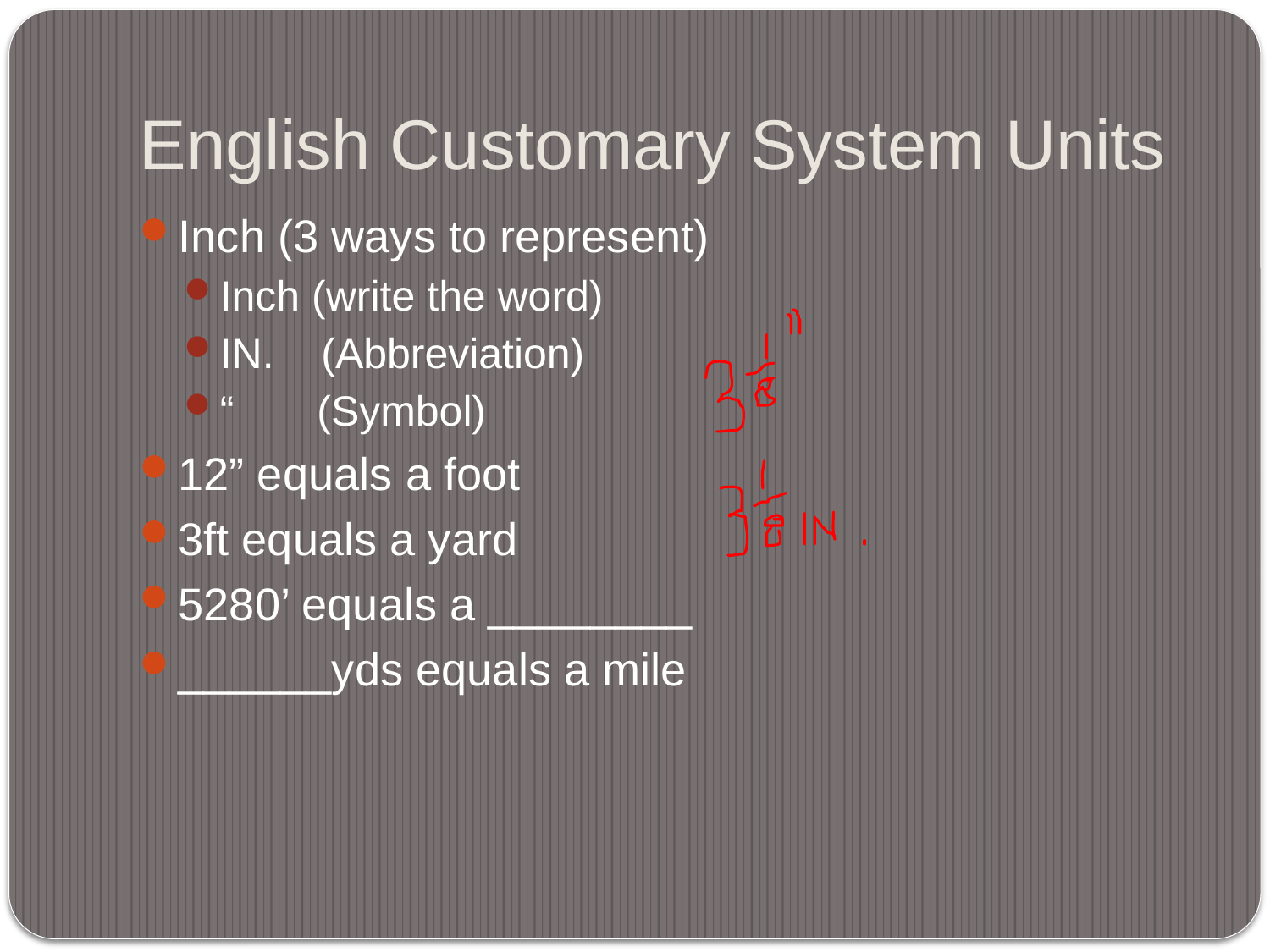

# English Customary System Units
Inch (3 ways to represent)
Inch (write the word)
IN.    (Abbreviation)
“       (Symbol)
12” equals a foot
3ft equals a yard
5280’ equals a ________
______yds equals a mile